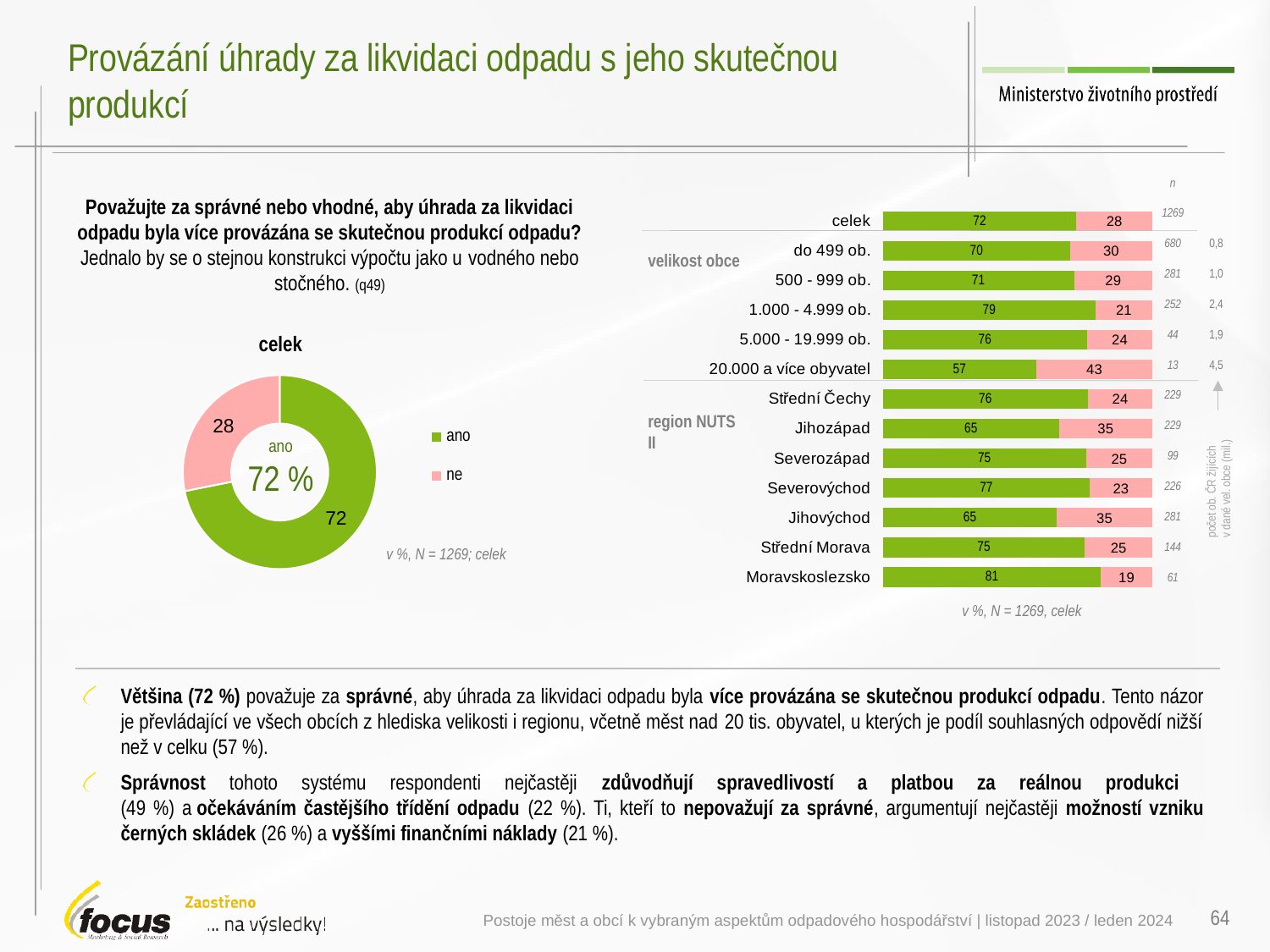

# Provázání úhrady za likvidaci odpadu s jeho skutečnou produkcí
| n |  |
| --- | --- |
| 1269 |  |
| 680 | 0,8 |
| 281 | 1,0 |
| 252 | 2,4 |
| 44 | 1,9 |
| 13 | 4,5 |
| 229 |  |
| 229 |  |
| 99 |  |
| 226 |  |
| 281 |  |
| 144 |  |
| 61 |  |
Považujte za správné nebo vhodné, aby úhrada za likvidaci odpadu byla více provázána se skutečnou produkcí odpadu? Jednalo by se o stejnou konstrukci výpočtu jako u vodného nebo stočného. (q49)

### Chart

| Category |  |  |  |  |  |
|---|---|---|---|---|---|
| celek | 71.84067136712 | 28.15932863288 | None | None | None |
| do 499 ob. | 69.56020843469 | 30.43979156531 | None | None | None |
| 500 - 999 ob. | 70.9835489013 | 29.0164510987 | None | None | None |
| 1.000 - 4.999 ob. | 79.00000815217 | 20.99999184783 | None | None | None |
| 5.000 - 19.999 ob. | 75.79601357176 | 24.20398642824 | None | None | None |
| 20.000 a více obyvatel | 56.97755959468 | 43.02244040532 | None | None | None |
| Střední Čechy | 76.22836856372 | 23.77163143628 | None | None | None |
| Jihozápad | 65.4163769507 | 34.5836230493 | None | None | None |
| Severozápad | 75.45479945495 | 24.54520054505 | None | None | None |
| Severovýchod | 76.80234063947 | 23.19765936053 | None | None | None |
| Jihovýchod | 64.61093779641 | 35.38906220359 | None | None | None |
| Střední Morava | 75.01791581034 | 24.98208418966 | None | None | None |
| Moravskoslezsko | 80.97986785221 | 19.02013214779 | None | None | None |
velikost obce
celek

### Chart

| Category |  |
|---|---|
| ano | 71.84067136712 |
| ne | 28.15932863288 |
region NUTS II
ano
72 %
počet ob. ČR žijících
v dané vel. obce (mil.)
v %, N = 1269; celek
v %, N = 1269, celek
Většina (72 %) považuje za správné, aby úhrada za likvidaci odpadu byla více provázána se skutečnou produkcí odpadu. Tento názor je převládající ve všech obcích z hlediska velikosti i regionu, včetně měst nad 20 tis. obyvatel, u kterých je podíl souhlasných odpovědí nižší než v celku (57 %).
Správnost tohoto systému respondenti nejčastěji zdůvodňují spravedlivostí a platbou za reálnou produkci
(49 %) a očekáváním častějšího třídění odpadu (22 %). Ti, kteří to nepovažují za správné, argumentují nejčastěji možností vzniku černých skládek (26 %) a vyššími finančními náklady (21 %).